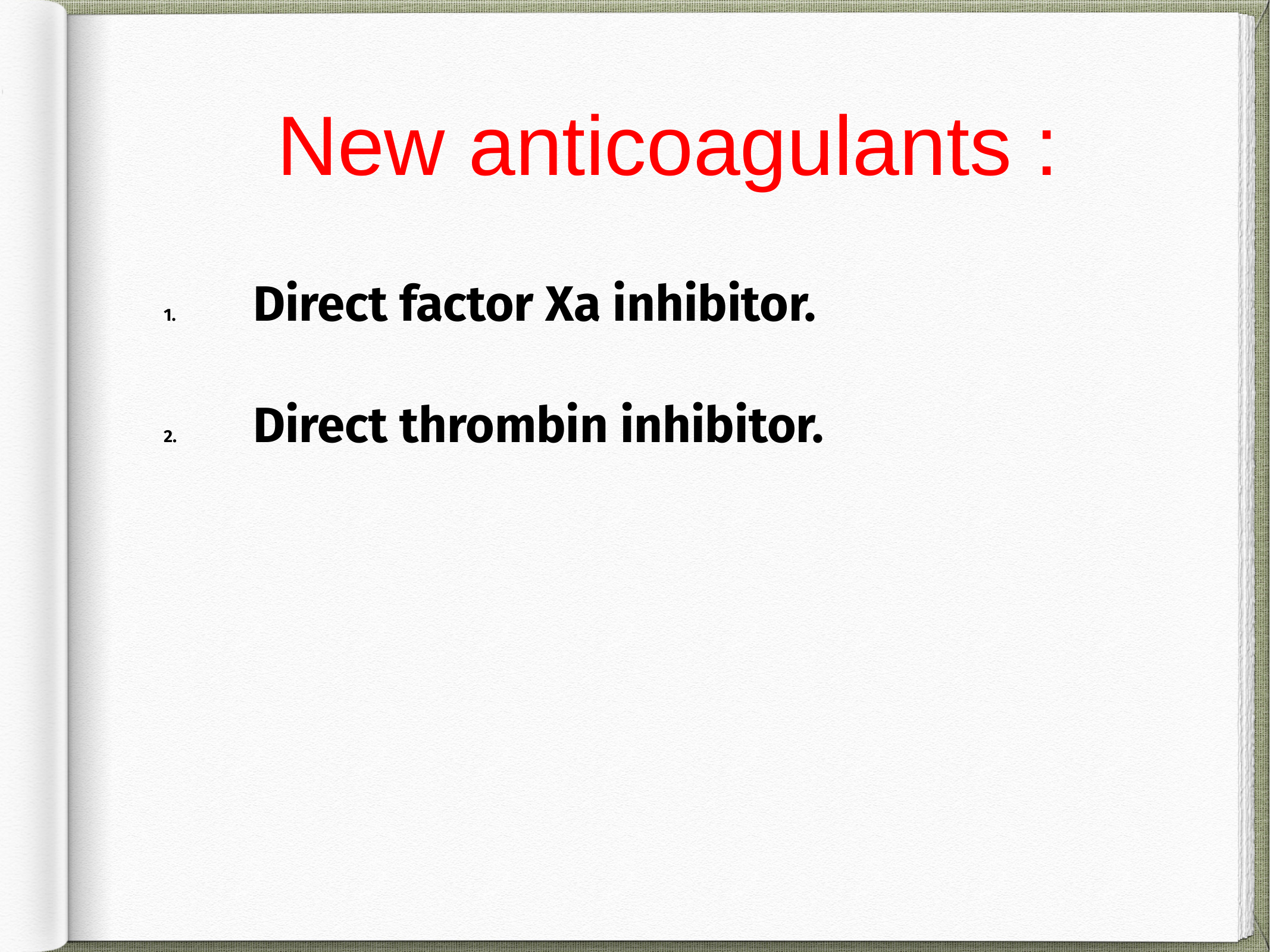

# New anticoagulants :
Direct factor Xa inhibitor.
Direct thrombin inhibitor.